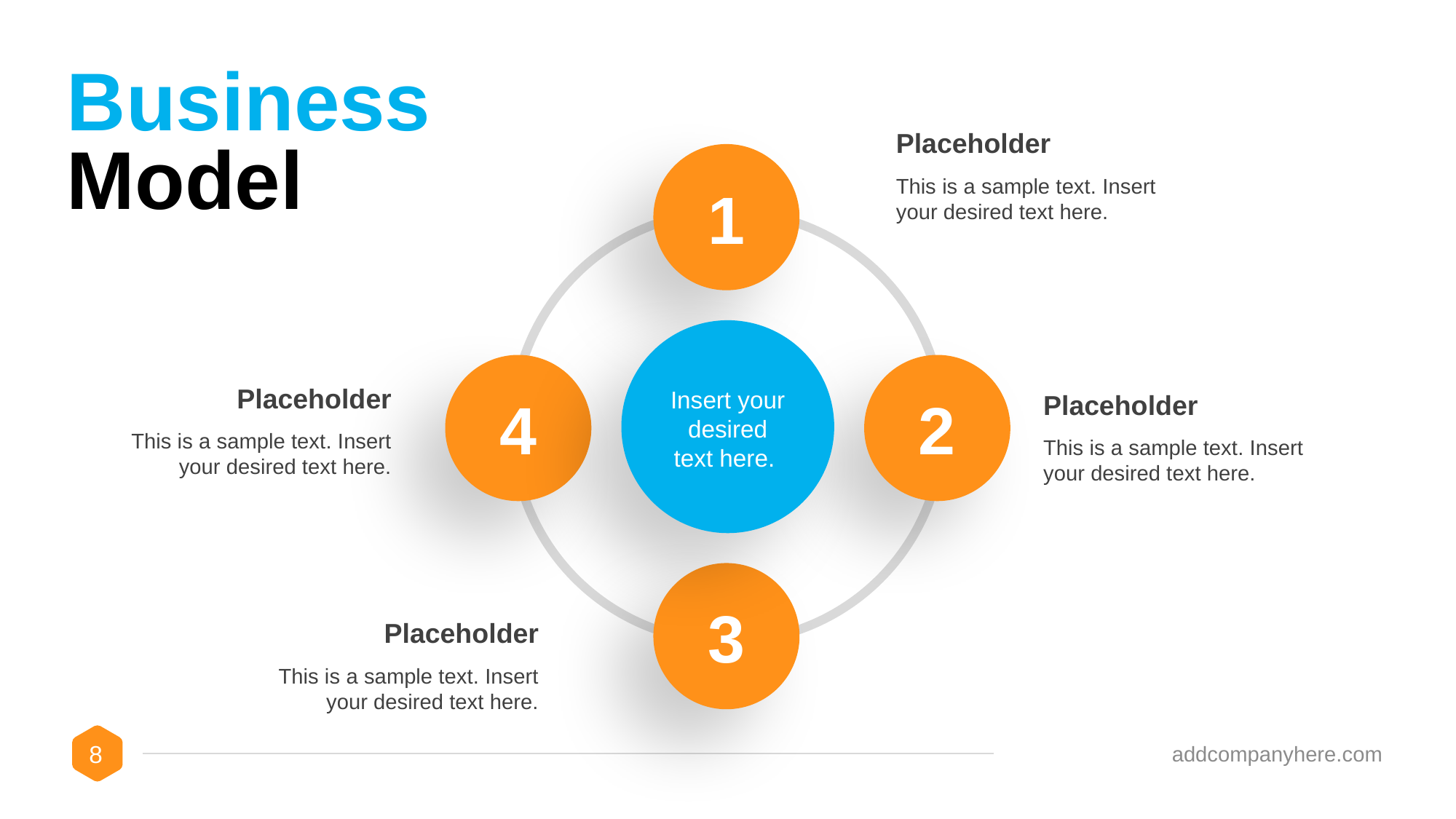

Business
Model
Placeholder
1
This is a sample text. Insert your desired text here.

4
2
Placeholder
Insert your desired text here.
Placeholder
This is a sample text. Insert your desired text here.
This is a sample text. Insert your desired text here.
3
Placeholder
This is a sample text. Insert your desired text here.
addcompanyhere.com
8